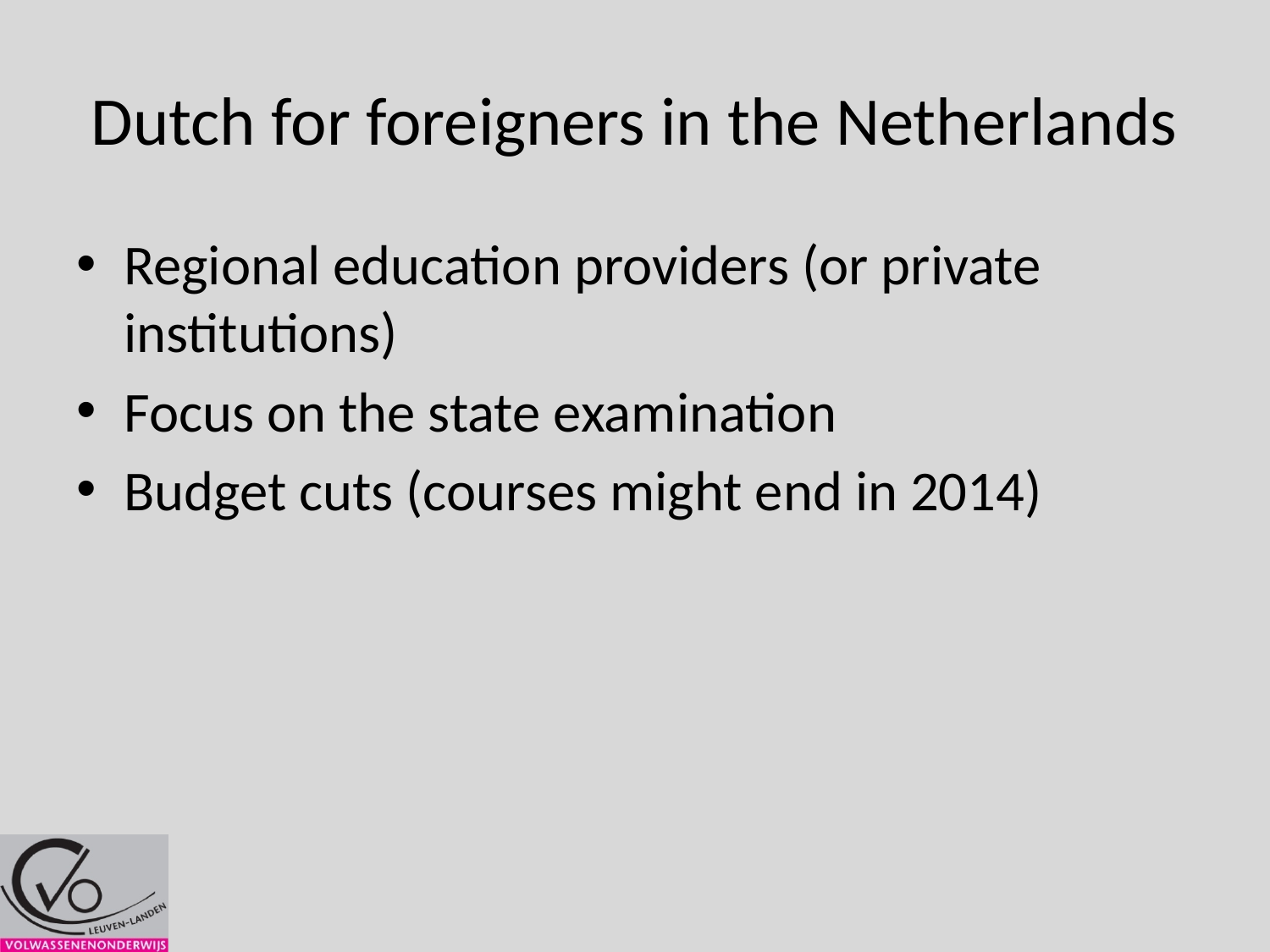

# Dutch for foreigners in the Netherlands
Regional education providers (or private institutions)
Focus on the state examination
Budget cuts (courses might end in 2014)